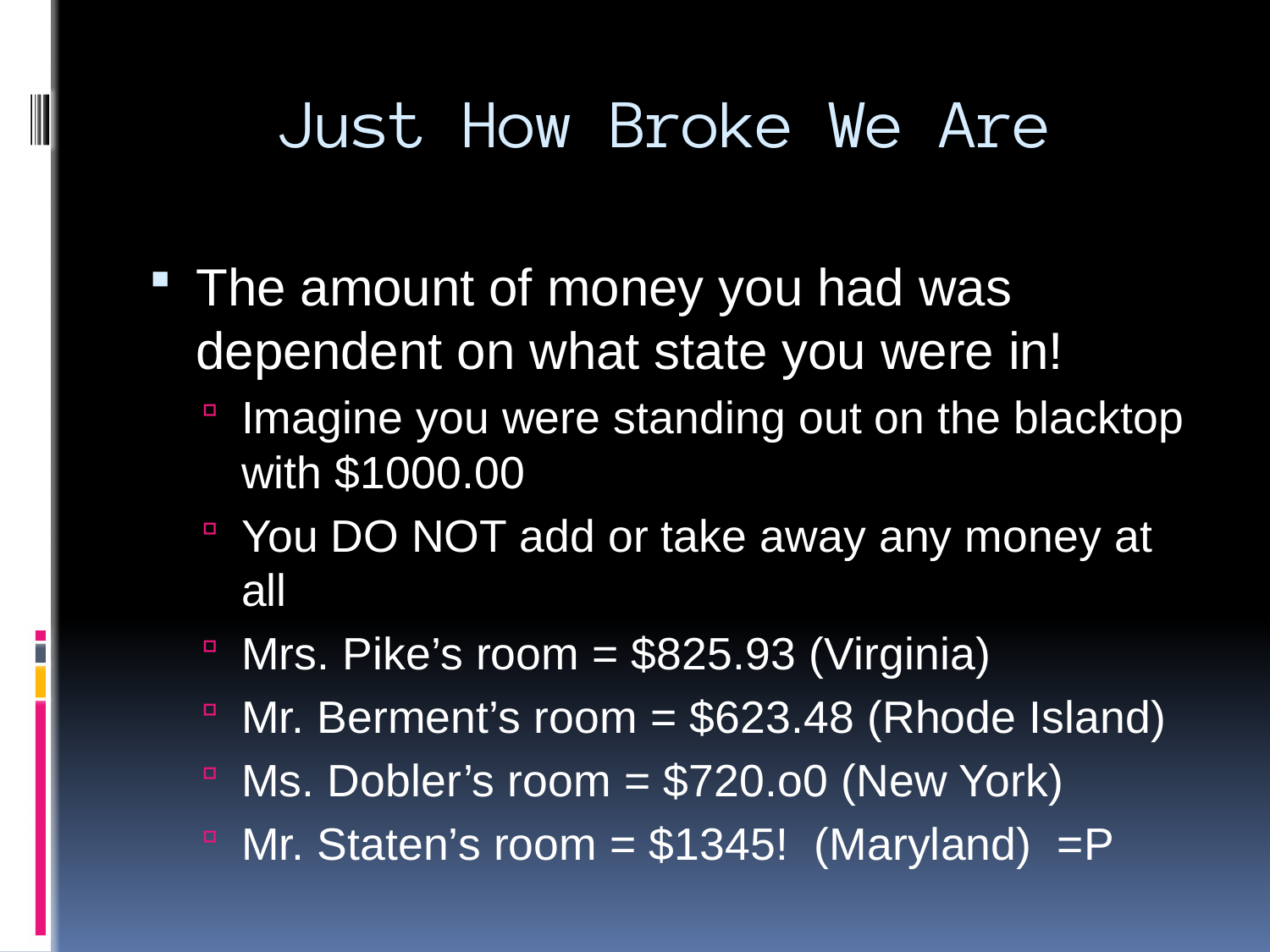

# Just How Broke We Are
The amount of money you had was dependent on what state you were in!
Imagine you were standing out on the blacktop with $1000.00
You DO NOT add or take away any money at all
Mrs. Pike’s room = $825.93 (Virginia)
Mr. Berment’s room = $623.48 (Rhode Island)
Ms. Dobler’s room = $720.o0 (New York)
Mr. Staten’s room = $1345!  (Maryland)  =P